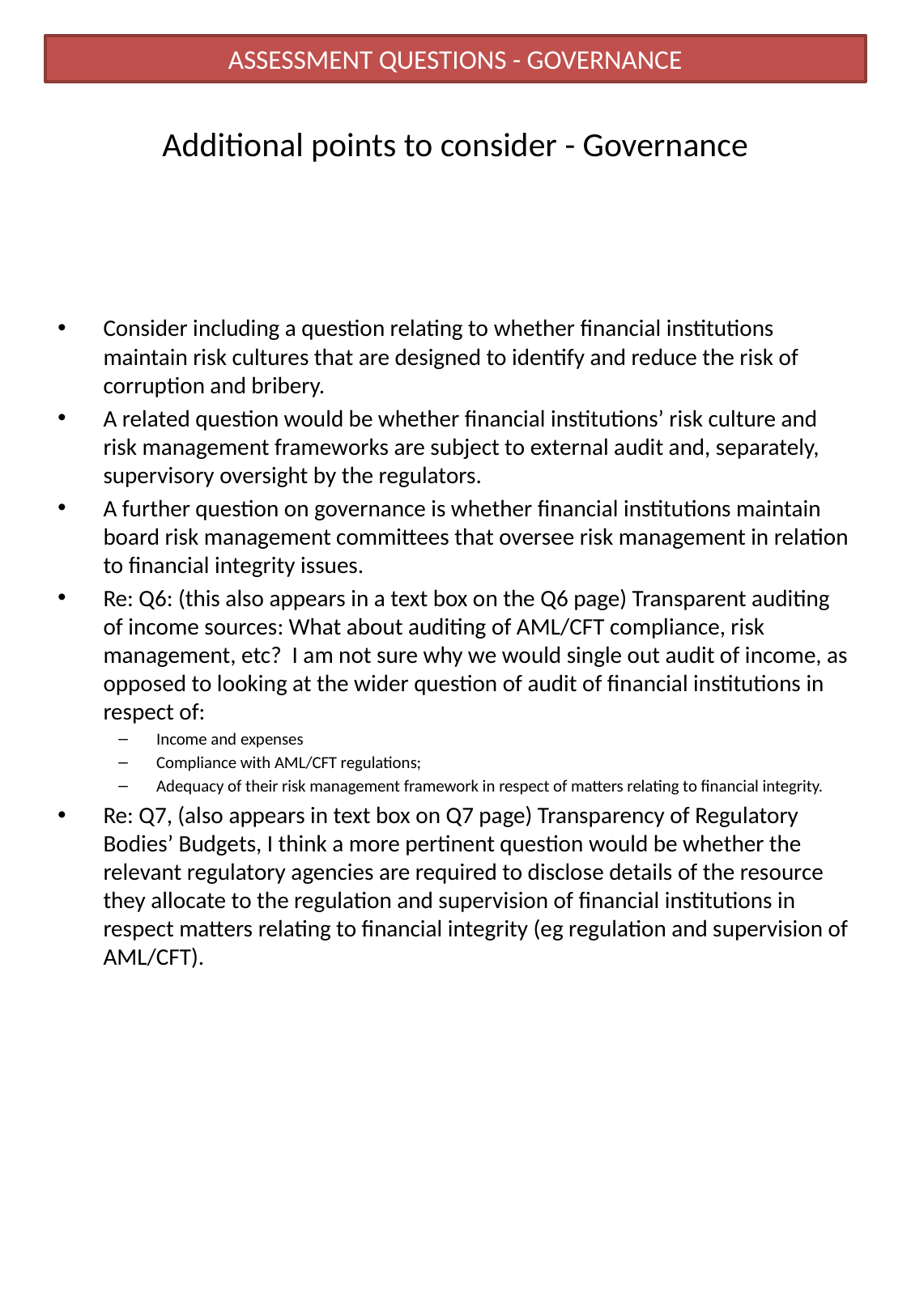

ASSESSMENT QUESTIONS - GOVERNANCE
# Additional points to consider - Governance
Consider including a question relating to whether financial institutions maintain risk cultures that are designed to identify and reduce the risk of corruption and bribery.
A related question would be whether financial institutions’ risk culture and risk management frameworks are subject to external audit and, separately, supervisory oversight by the regulators.
A further question on governance is whether financial institutions maintain board risk management committees that oversee risk management in relation to financial integrity issues.
Re: Q6: (this also appears in a text box on the Q6 page) Transparent auditing of income sources: What about auditing of AML/CFT compliance, risk management, etc?  I am not sure why we would single out audit of income, as opposed to looking at the wider question of audit of financial institutions in respect of:
Income and expenses
Compliance with AML/CFT regulations;
Adequacy of their risk management framework in respect of matters relating to financial integrity.
Re: Q7, (also appears in text box on Q7 page) Transparency of Regulatory Bodies’ Budgets, I think a more pertinent question would be whether the relevant regulatory agencies are required to disclose details of the resource they allocate to the regulation and supervision of financial institutions in respect matters relating to financial integrity (eg regulation and supervision of AML/CFT).